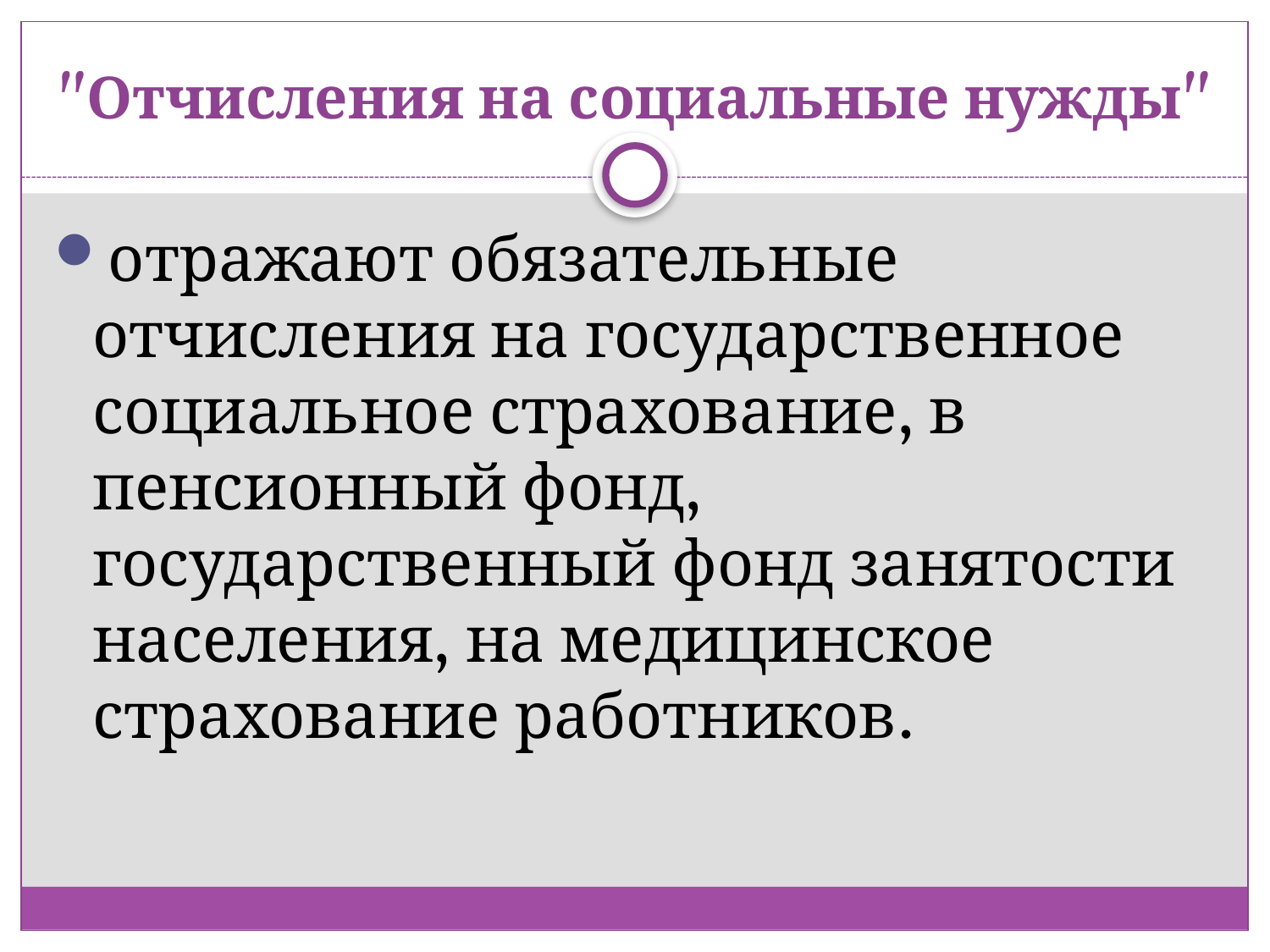

# "Отчисления на социальные нужды"
отражают обязательные отчисления на государственное социальное страхование, в пенсионный фонд, государственный фонд занятости населения, на медицинское страхование работников.